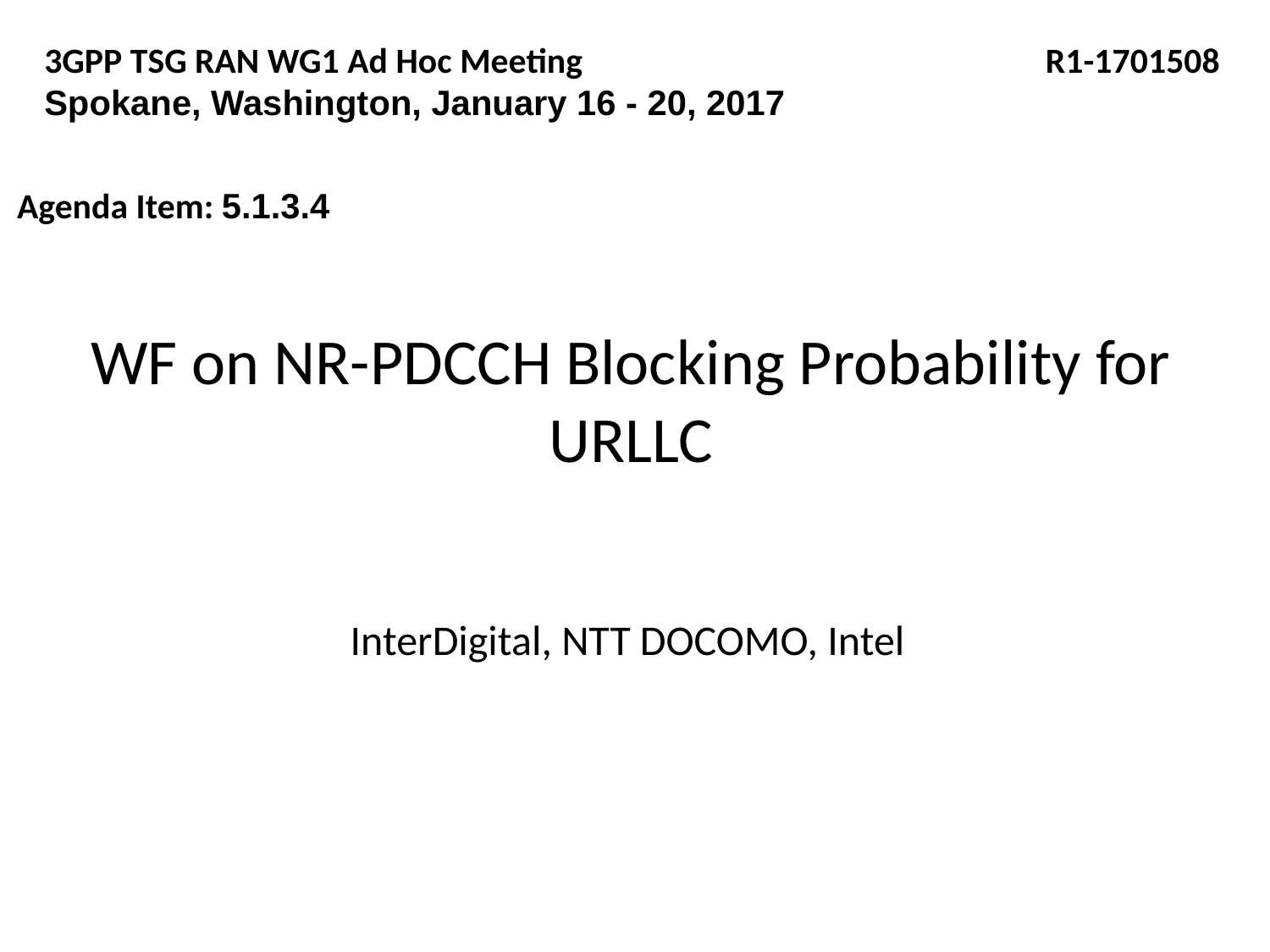

3GPP TSG RAN WG1 Ad Hoc Meeting             		              R1-1701508 Spokane, Washington, January 16 - 20, 2017

Agenda Item: 5.1.3.4
# WF on NR-PDCCH Blocking Probability for URLLC
InterDigital, NTT DOCOMO, Intel